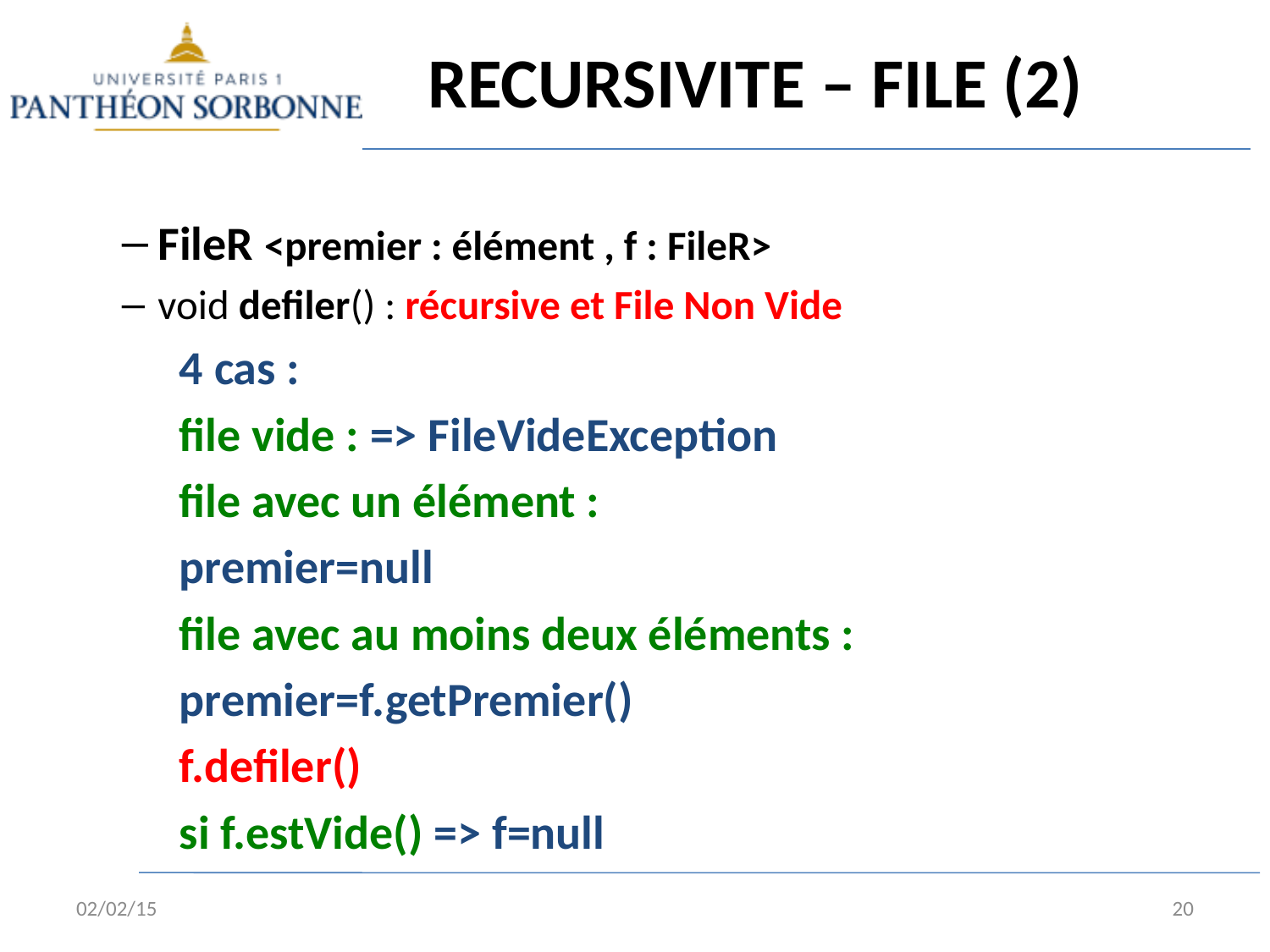

# RECURSIVITE – FILE (2)

FileR <premier : élément , f : FileR>
void defiler() : récursive et File Non Vide
4 cas :
	file vide : => FileVideException
	file avec un élément :
		premier=null
	file avec au moins deux éléments :
		premier=f.getPremier()
		f.defiler()
		si f.estVide() => f=null

02/02/15
20